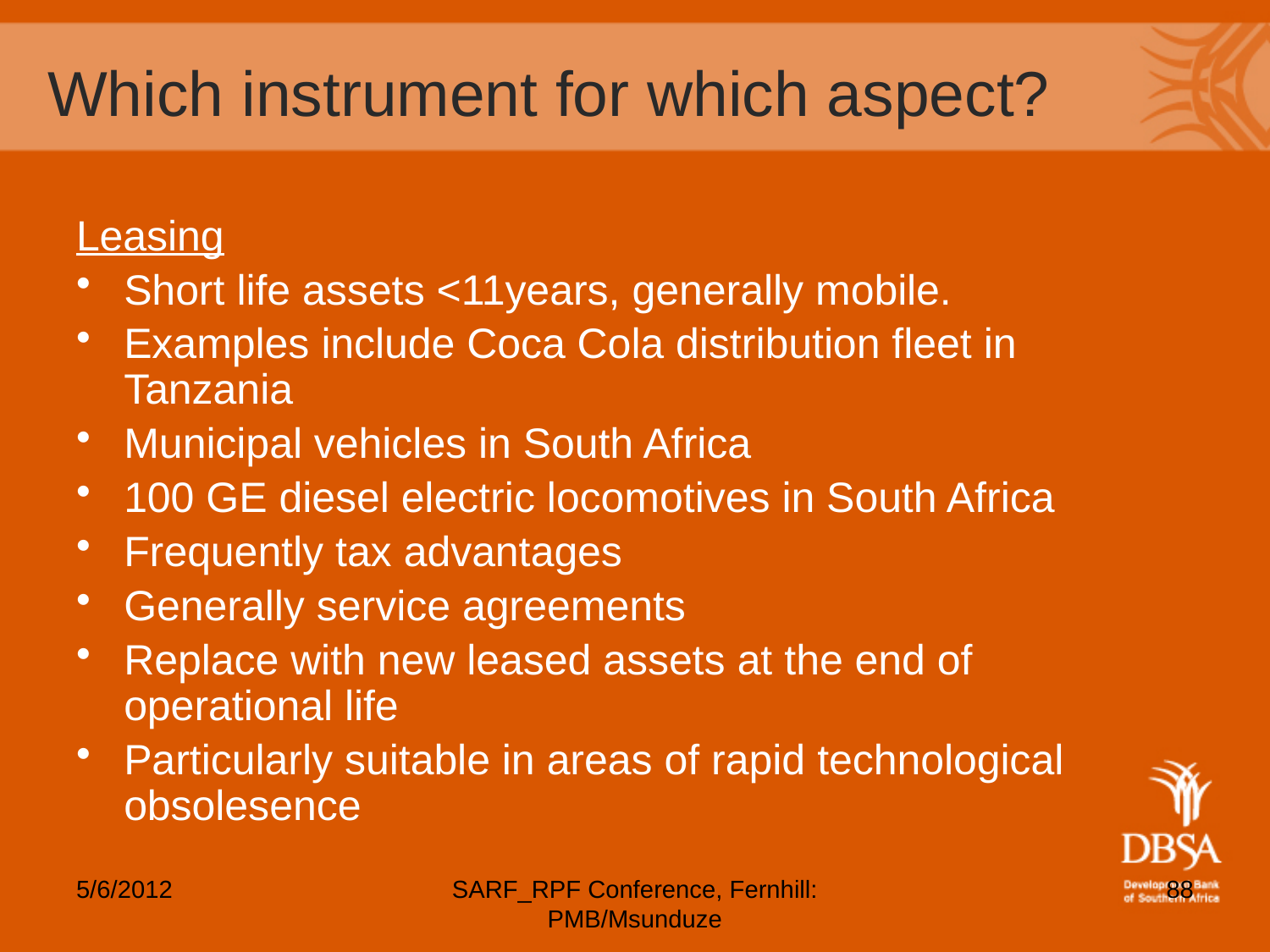

# Which instrument for which aspect?
Leasing
Short life assets <11years, generally mobile.
Examples include Coca Cola distribution fleet in Tanzania
Municipal vehicles in South Africa
100 GE diesel electric locomotives in South Africa
Frequently tax advantages
Generally service agreements
Replace with new leased assets at the end of operational life
Particularly suitable in areas of rapid technological obsolesence

5/6/2012
SARF_RPF Conference, Fernhill: PMB/Msunduze
88